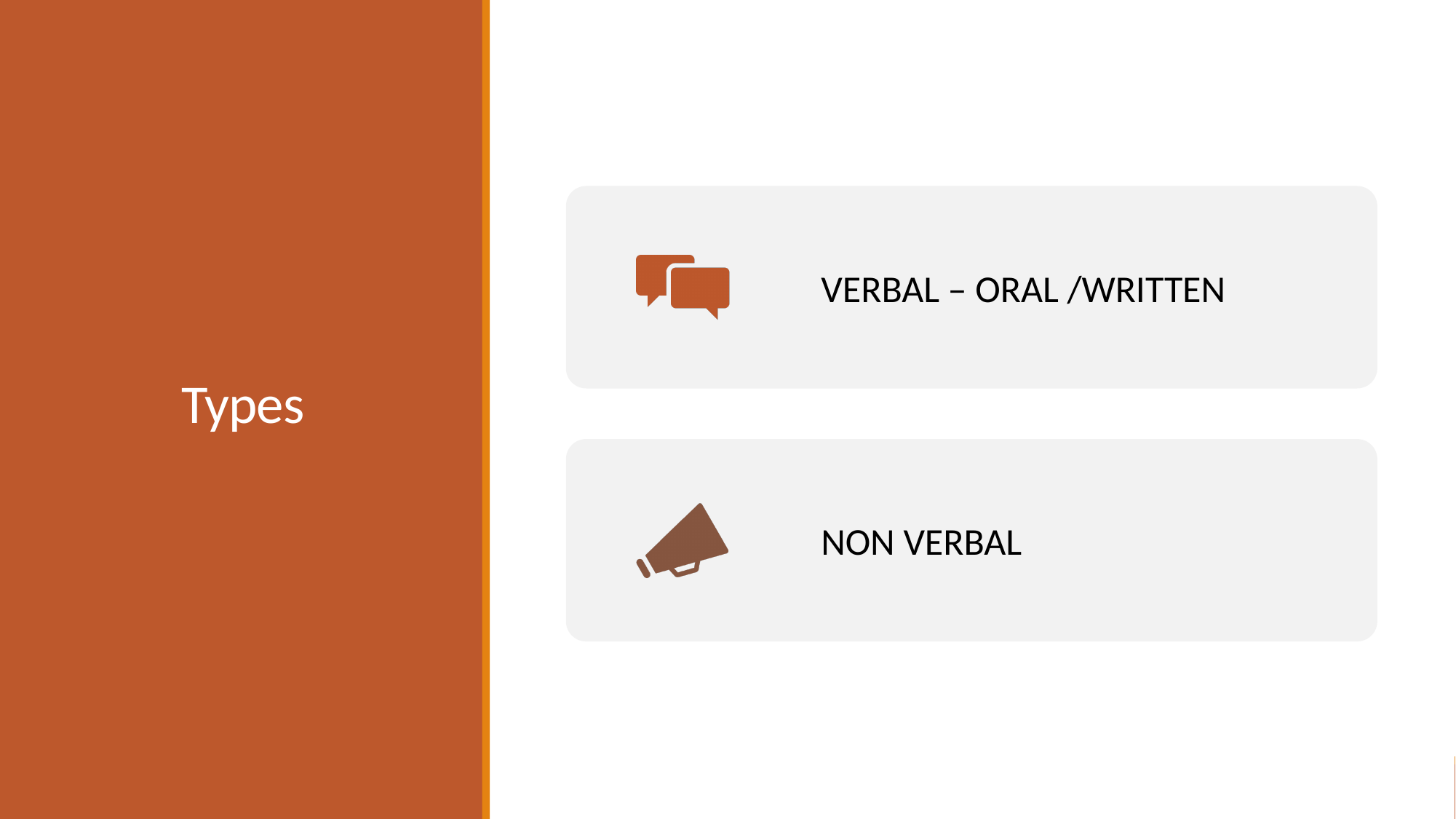

# Types
VERBAL – ORAL /WRITTEN
NON VERBAL